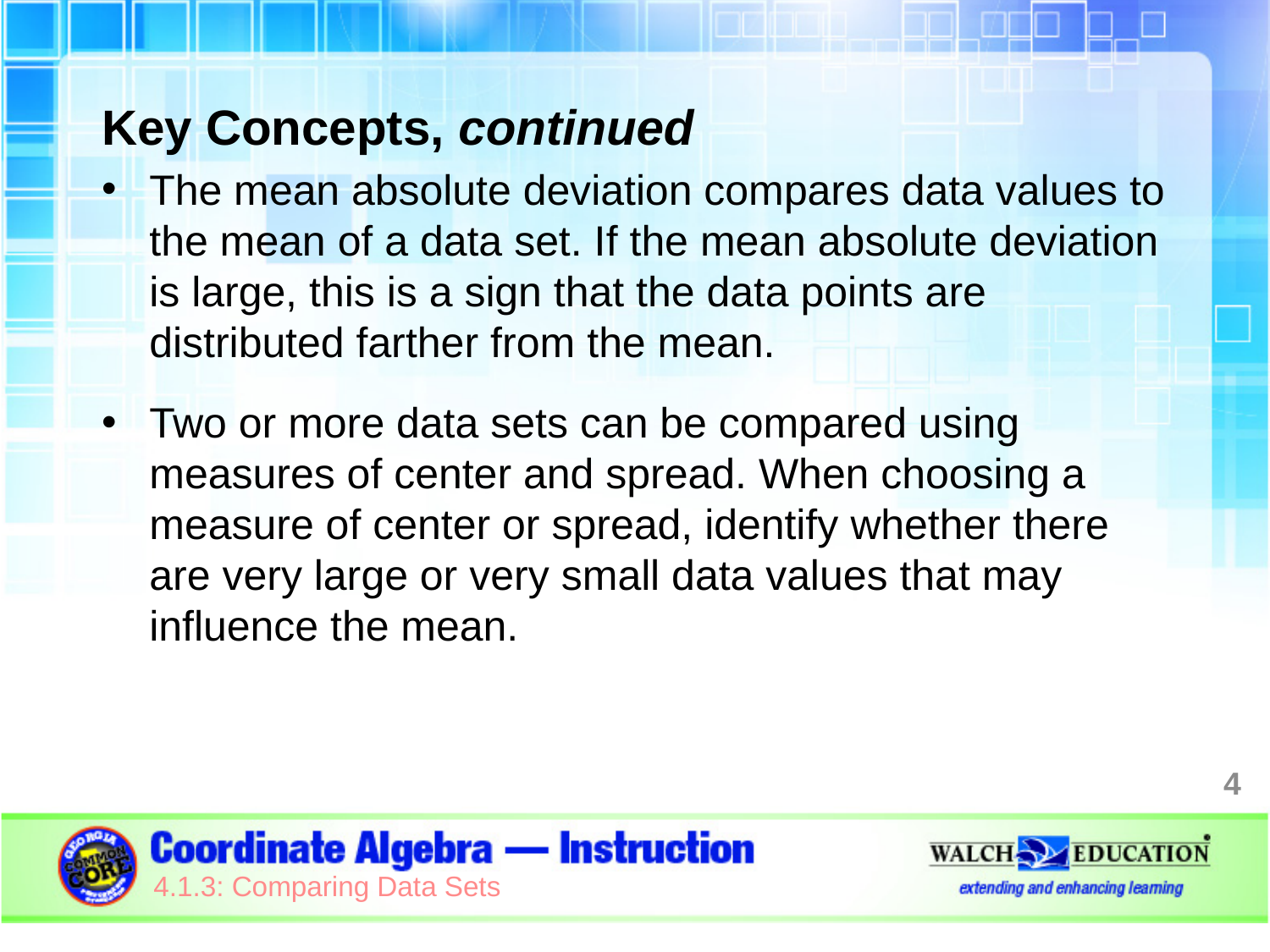

Key Concepts, continued
The mean absolute deviation compares data values to the mean of a data set. If the mean absolute deviation is large, this is a sign that the data points are distributed farther from the mean.
Two or more data sets can be compared using measures of center and spread. When choosing a measure of center or spread, identify whether there are very large or very small data values that may influence the mean.
4
4.1.3: Comparing Data Sets